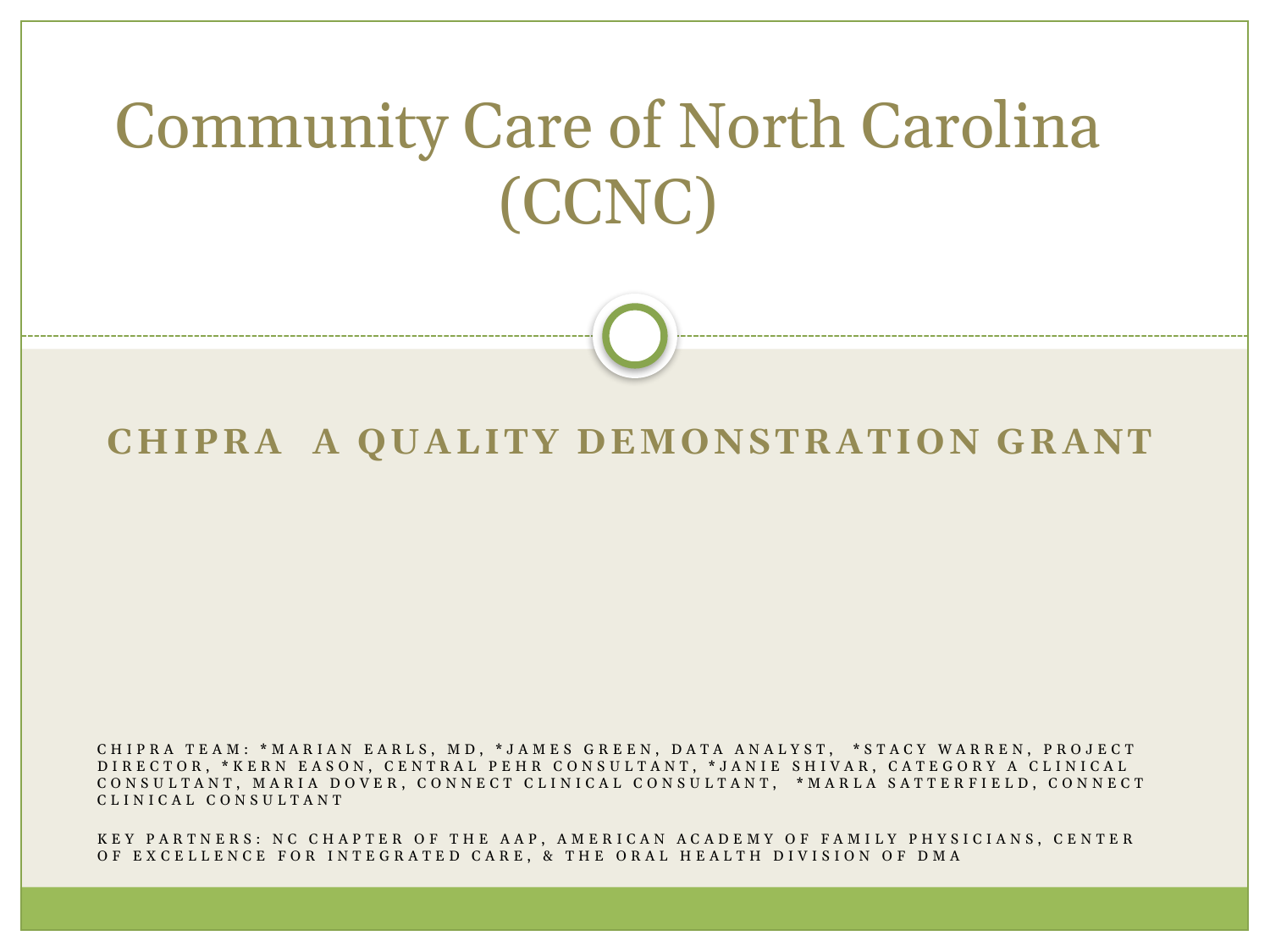

# Community Care of North Carolina (CCNC)
CHIPRA  A Quality Demonstration Grant

CHIPRA Team: *Marian Earls, MD, *James Green, Data Analyst,  *Stacy Warren, Project Director, *Kern Eason, Central PEHR Consultant, *Janie Shivar, Category A Clinical Consultant, Maria Dover, Connect Clinical Consultant,  *Marla Satterfield, Connect Clinical Consultant

Key Partners: NC Chapter of the AAP, American Academy of Family Physicians, Center of Excellence for Integrated Care, & the Oral Health Division of DMA